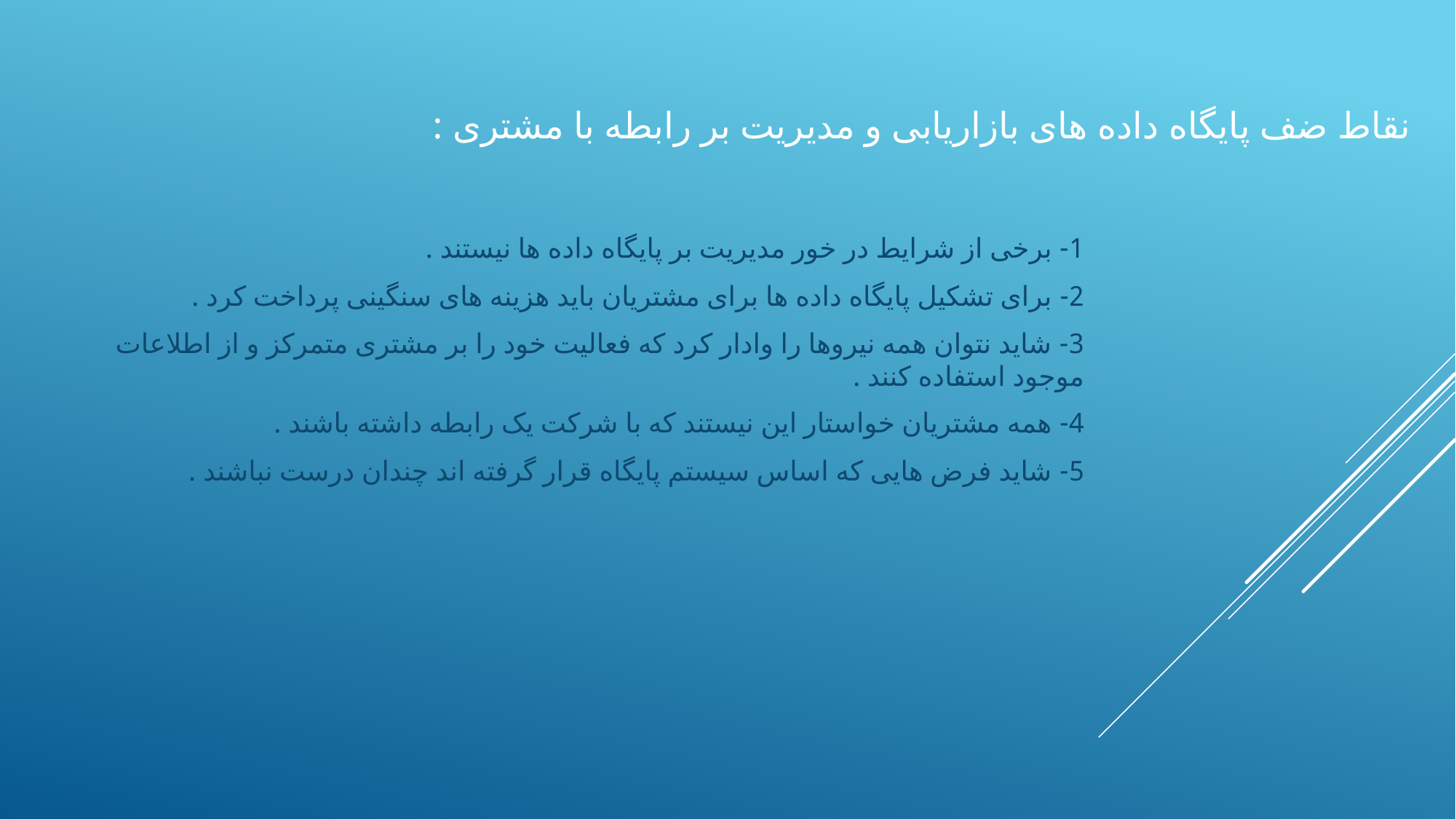

# نقاط ضف پایگاه داده های بازاریابی و مدیریت بر رابطه با مشتری :
1- برخی از شرایط در خور مدیریت بر پایگاه داده ها نیستند .
2- برای تشکیل پایگاه داده ها برای مشتریان باید هزینه های سنگینی پرداخت کرد .
3- شاید نتوان همه نیروها را وادار کرد که فعالیت خود را بر مشتری متمرکز و از اطلاعات موجود استفاده کنند .
4- همه مشتریان خواستار این نیستند که با شرکت یک رابطه داشته باشند .
5- شاید فرض هایی که اساس سیستم پایگاه قرار گرفته اند چندان درست نباشند .